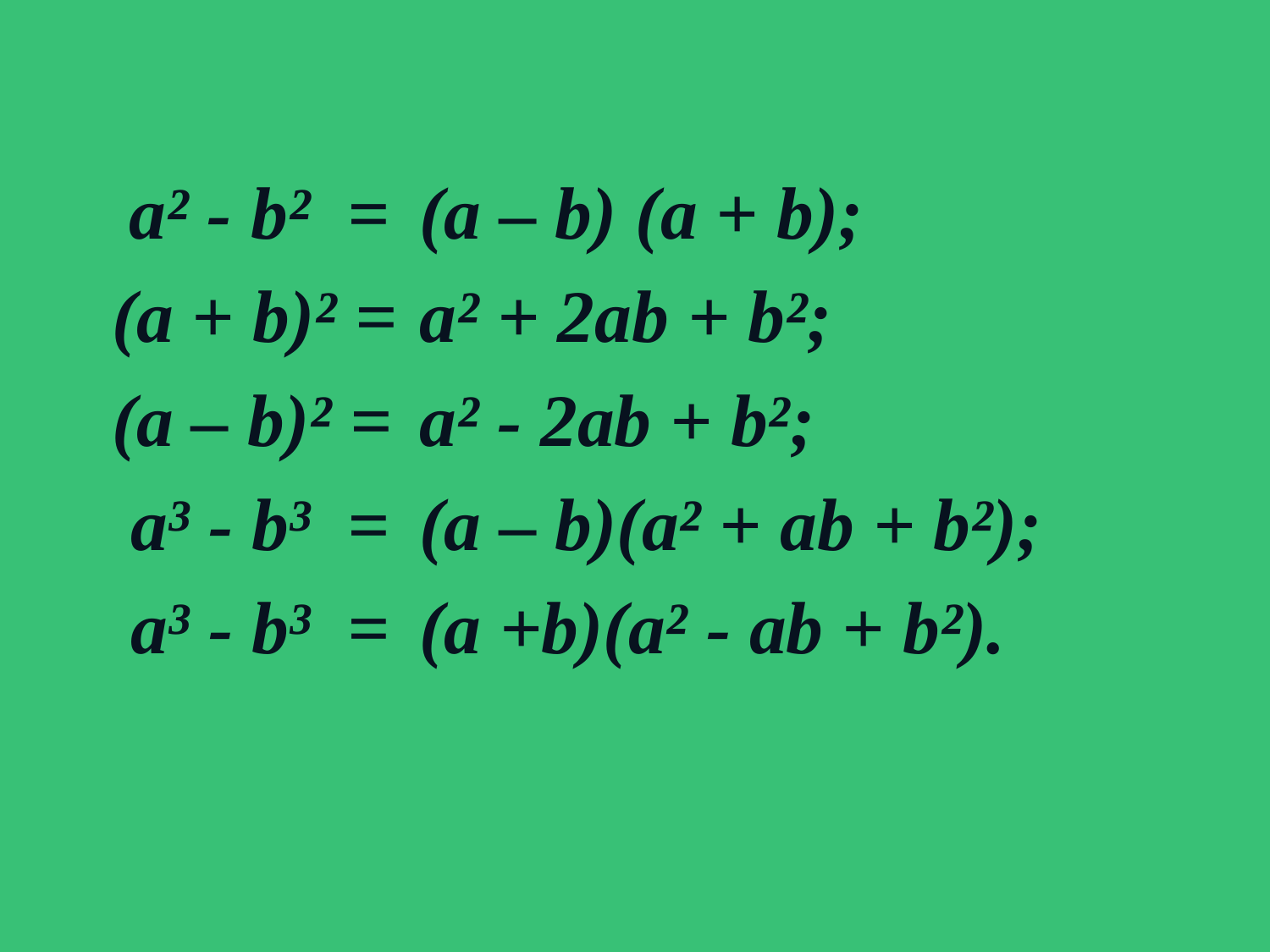

а² - b²  =
(a + b)² =
(a – b)² =
 a³ - b³  =
 a³ - b³  =

(a – b) (a + b);
a² + 2ab + b²;
a² - 2ab + b²;
(a – b)(a² + ab + b²);
(a +b)(a² - ab + b²).